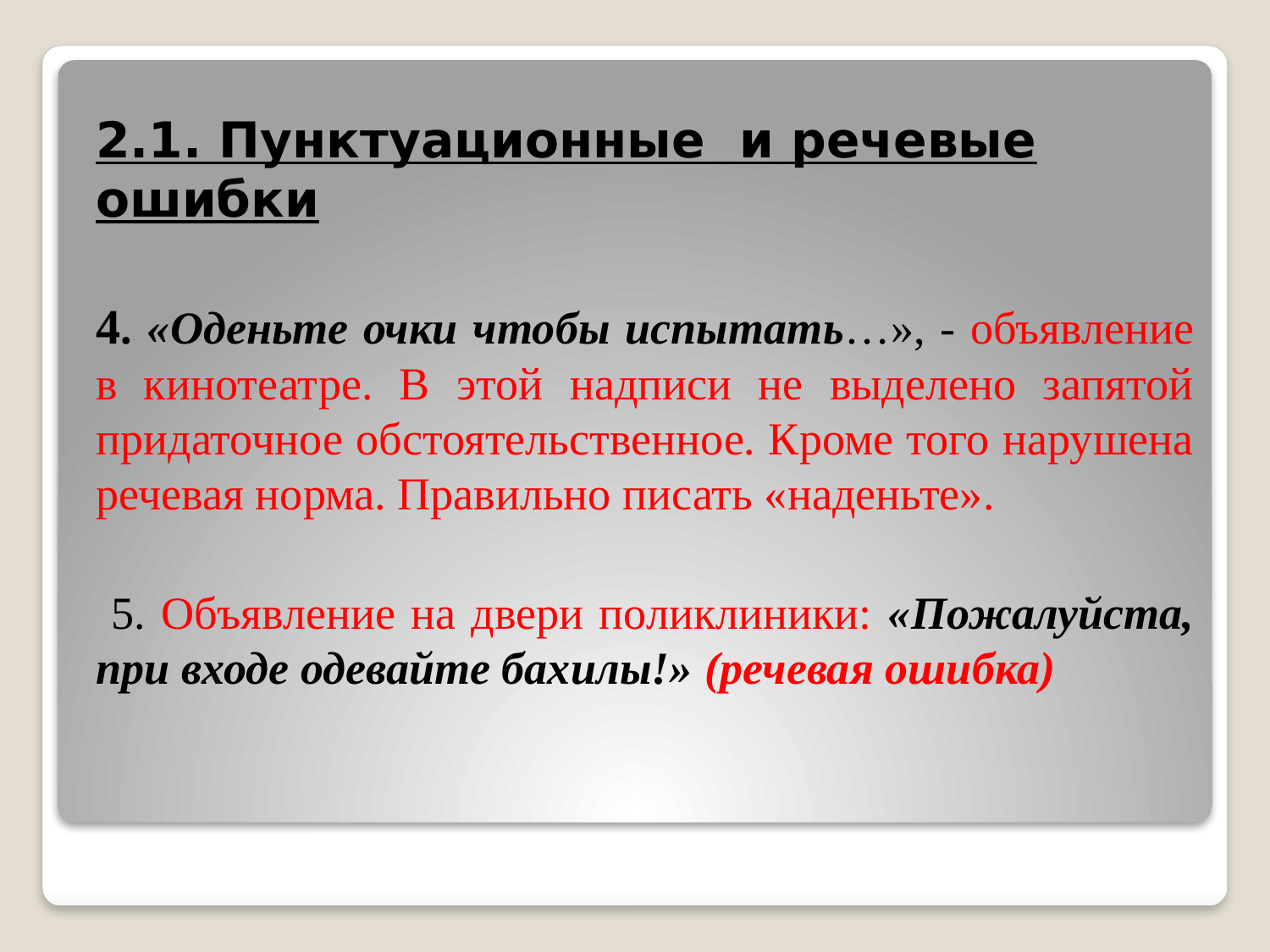

2.1. Пунктуационные  и речевые ошибки

4. «Оденьте очки чтобы испытать…», - объявление в кинотеатре. В этой надписи не выделено запятой придаточное обстоятельственное. Кроме того нарушена речевая норма. Правильно писать «наденьте».

 5. Объявление на двери поликлиники: «Пожалуйста, при входе одевайте бахилы!» (речевая ошибка)

#